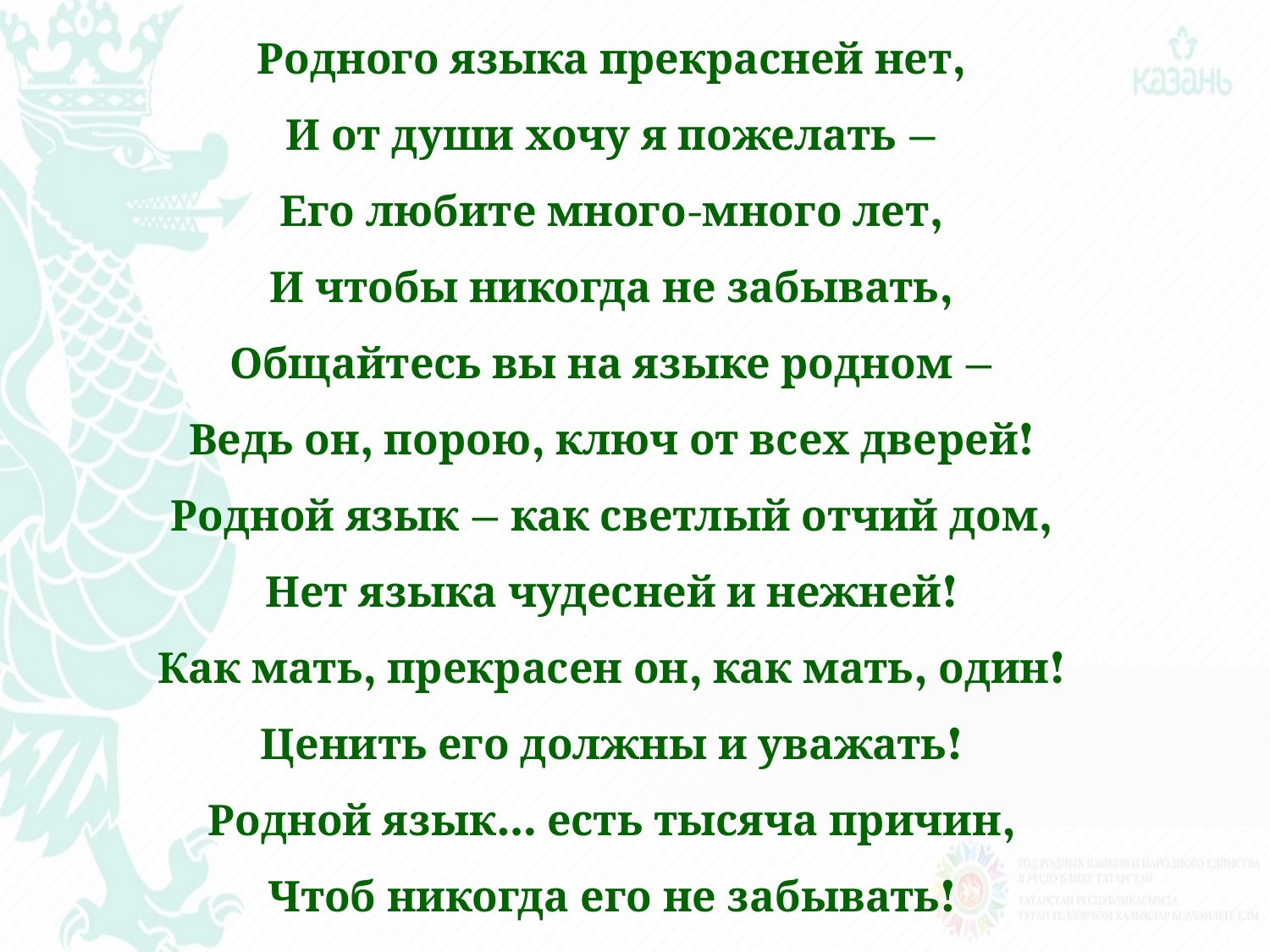

Родного языка прекрасней нет,
И от души хочу я пожелать –
Его любите много-много лет,
И чтобы никогда не забывать,
Общайтесь вы на языке родном –
Ведь он, порою, ключ от всех дверей!
Родной язык – как светлый отчий дом,
Нет языка чудесней и нежней!
Как мать, прекрасен он, как мать, один!
Ценить его должны и уважать!
Родной язык… есть тысяча причин,
Чтоб никогда его не забывать!